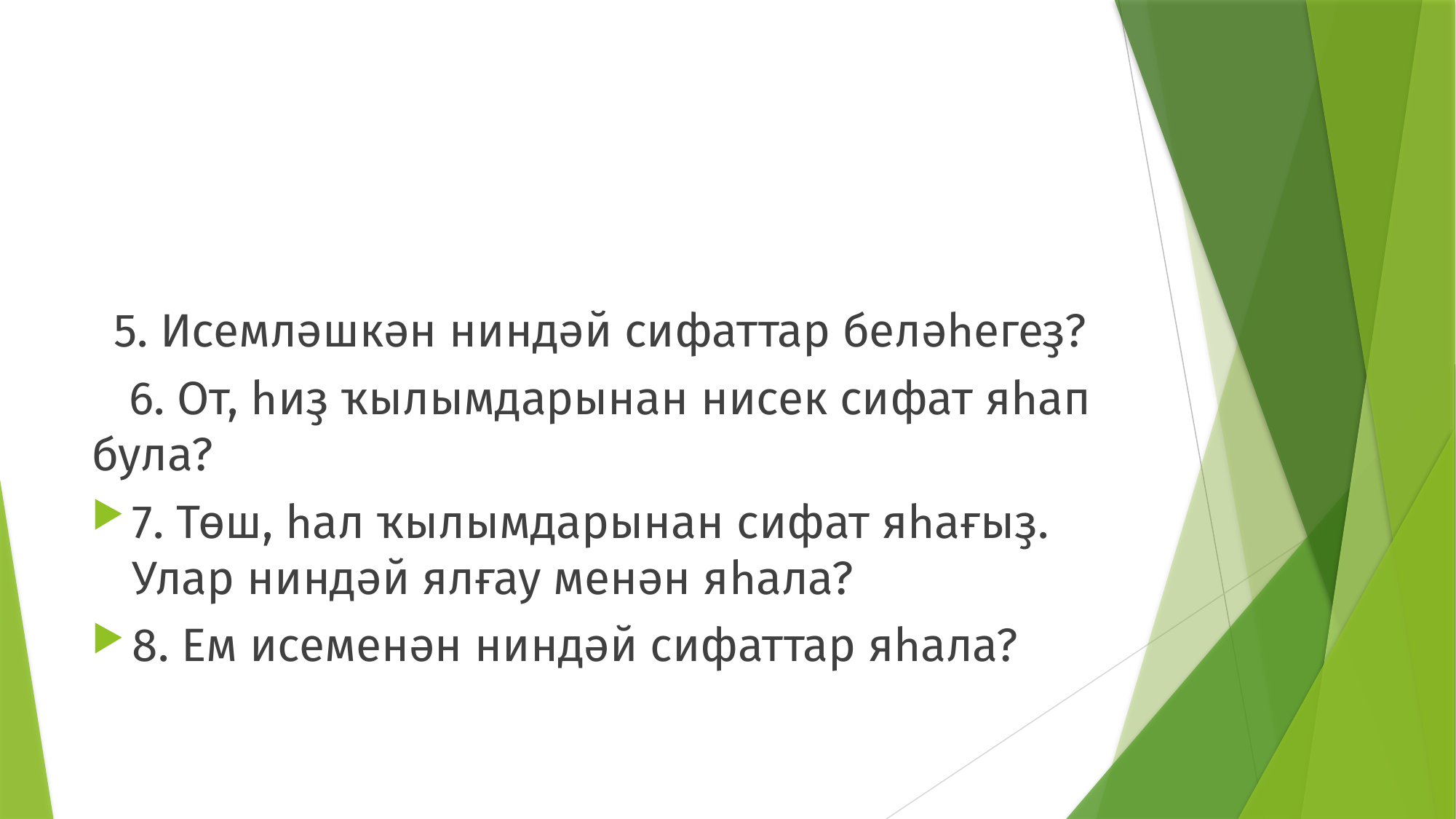

#

    5. Исемләшкән ниндәй сифаттар беләһегеҙ?
   6. От, һиҙ ҡылымдарынан нисек сифат яһап була?
7. Төш, һал ҡылымдарынан сифат яһағыҙ. Улар ниндәй ялғау менән яһала?
8. Ем исеменән ниндәй сифаттар яһала?